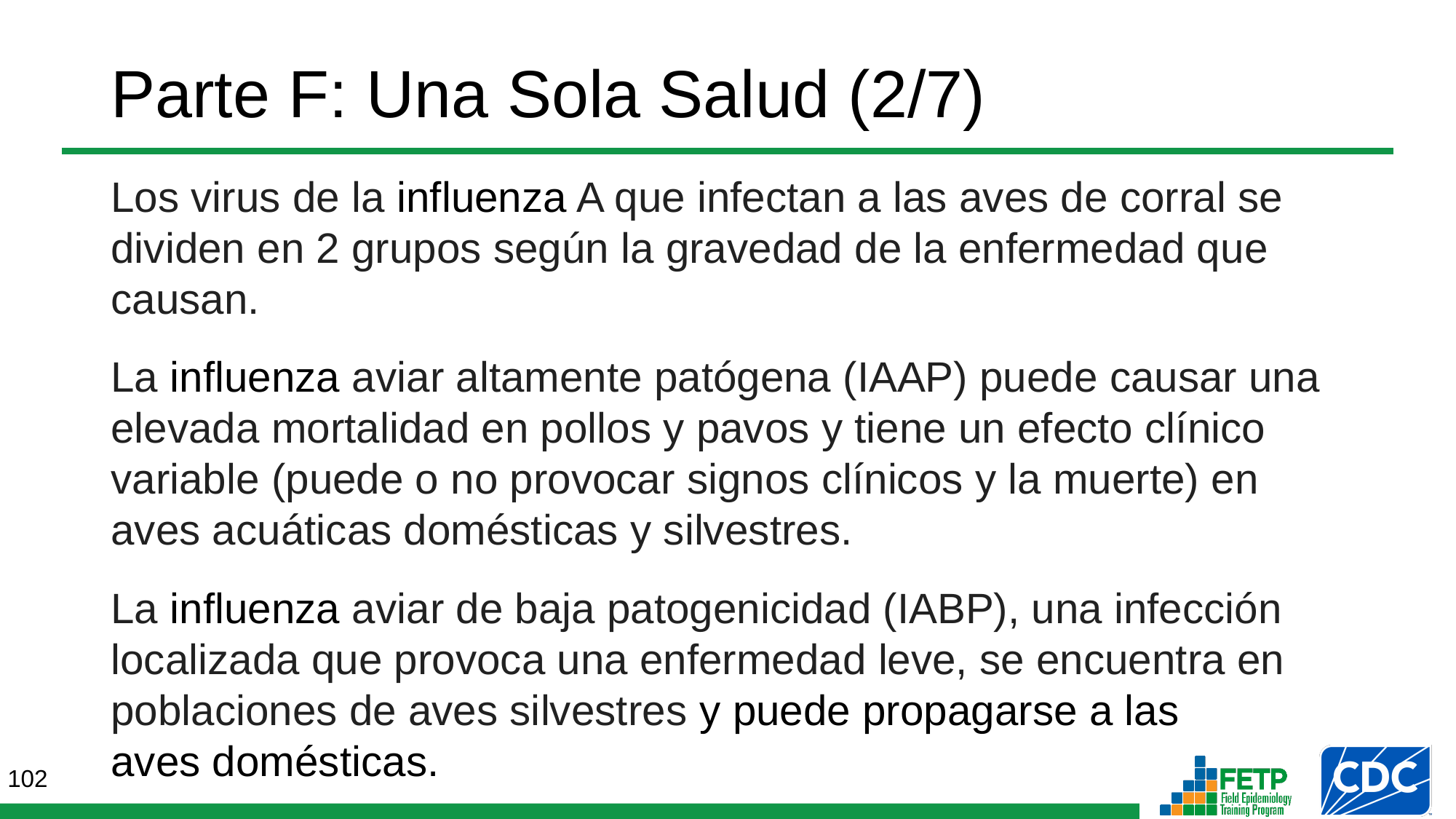

# Parte F: Una Sola Salud (2/7)
Los virus de la influenza A que infectan a las aves de corral se dividen en 2 grupos según la gravedad de la enfermedad que causan.
La influenza aviar altamente patógena (IAAP) puede causar una elevada mortalidad en pollos y pavos y tiene un efecto clínico variable (puede o no provocar signos clínicos y la muerte) en aves acuáticas domésticas y silvestres.
La influenza aviar de baja patogenicidad (IABP), una infección localizada que provoca una enfermedad leve, se encuentra en poblaciones de aves silvestres y puede propagarse a las
aves domésticas.